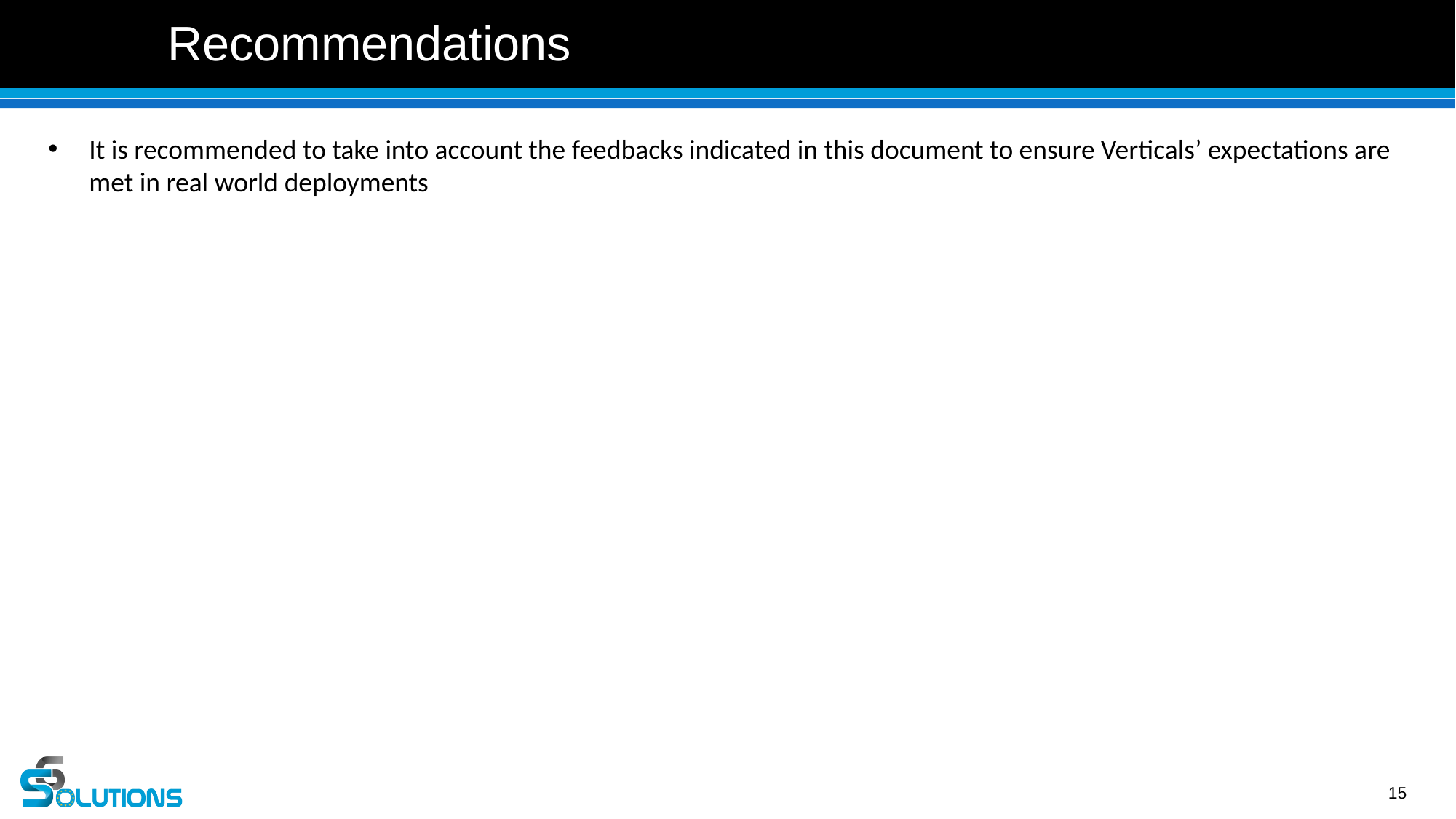

# Recommendations
It is recommended to take into account the feedbacks indicated in this document to ensure Verticals’ expectations are met in real world deployments

15